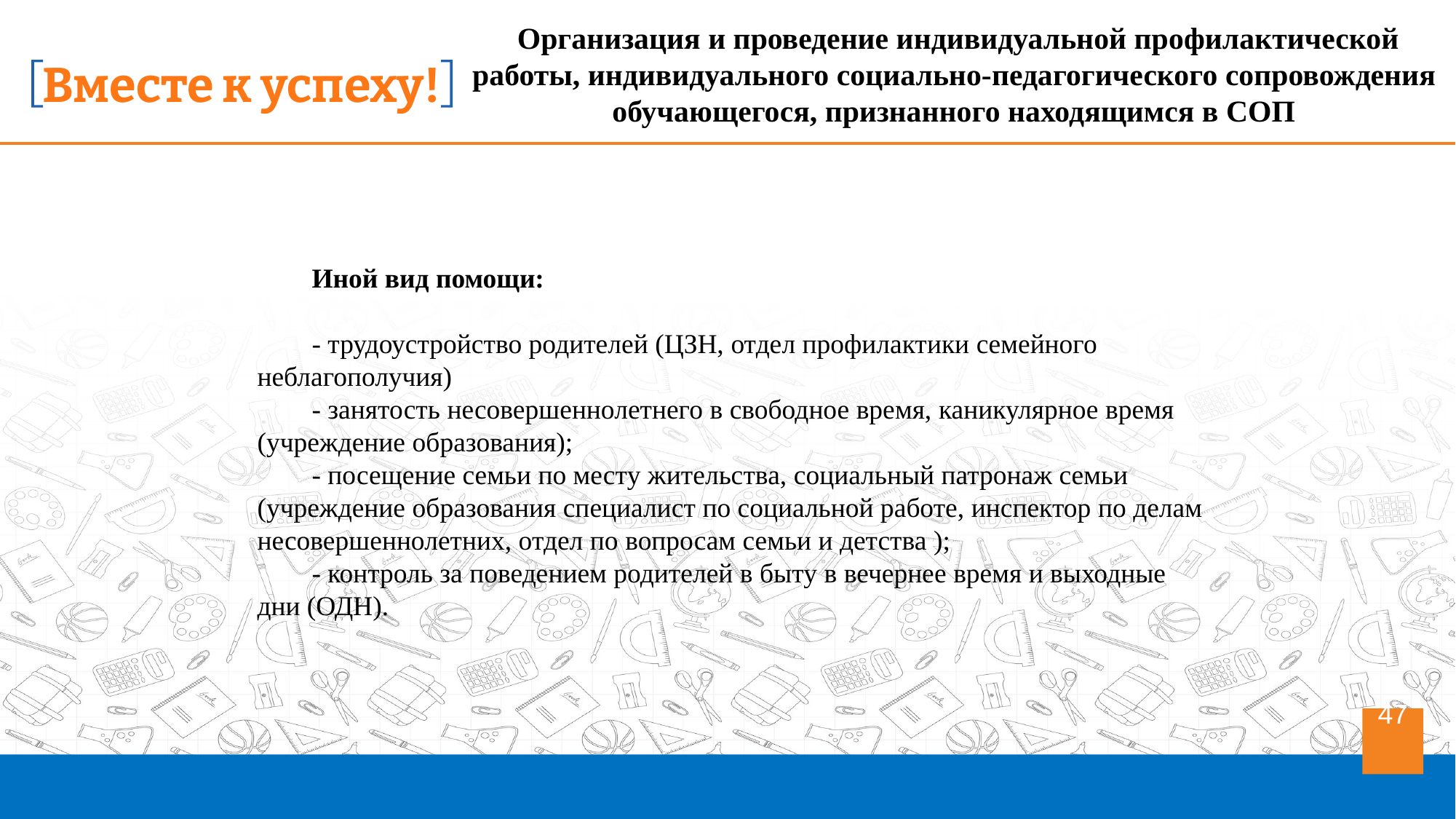

Организация и проведение индивидуальной профилактической работы, индивидуального социально-педагогического сопровождения обучающегося, признанного находящимся в СОП
Иной вид помощи:

- трудоустройство родителей (ЦЗН, отдел профилактики семейного неблагополучия)
- занятость несовершеннолетнего в свободное время, каникулярное время (учреждение образования);
- посещение семьи по месту жительства, социальный патронаж семьи (учреждение образования специалист по социальной работе, инспектор по делам несовершеннолетних, отдел по вопросам семьи и детства );
- контроль за поведением родителей в быту в вечернее время и выходные дни (ОДН).